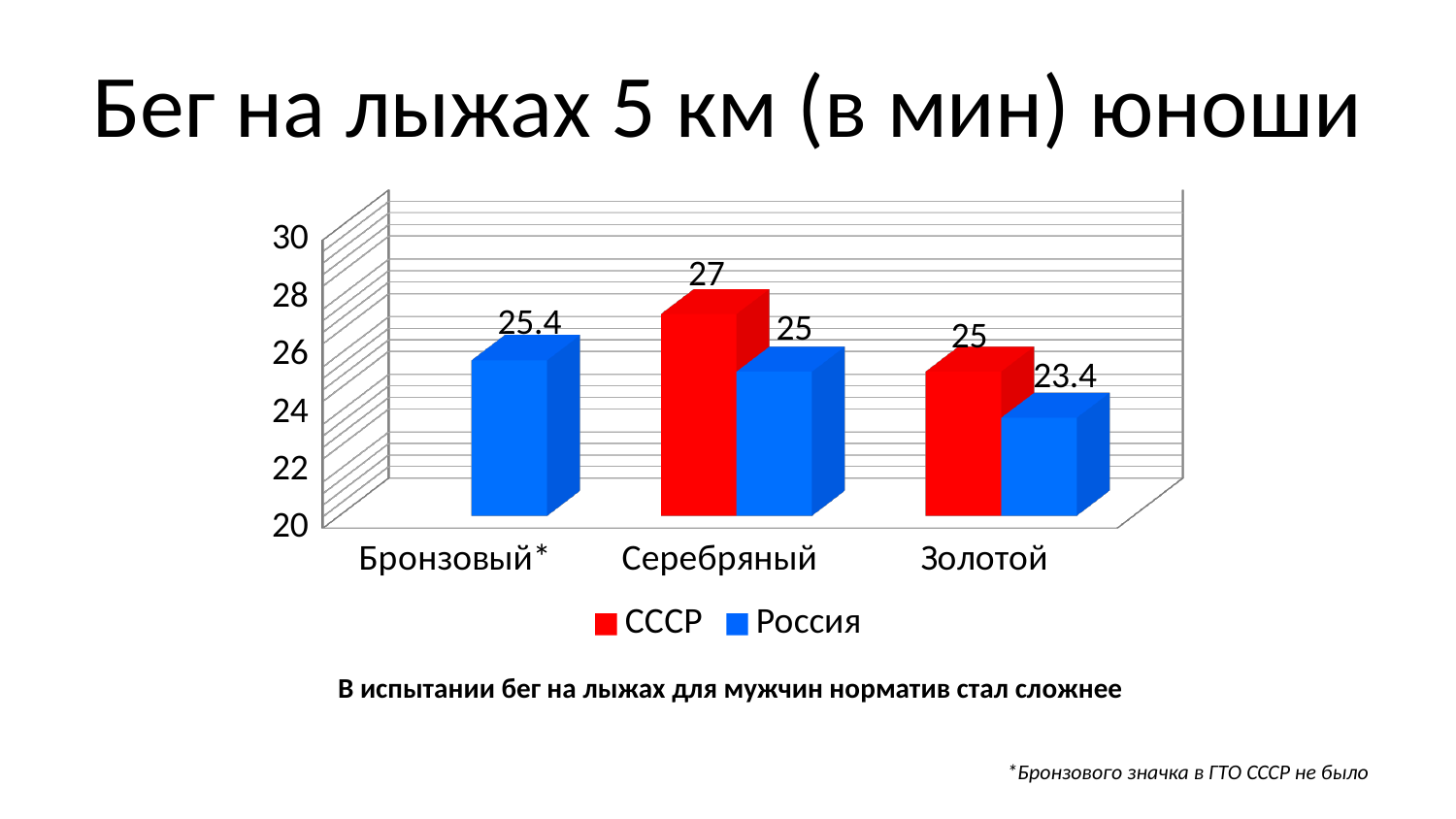

# Бег на лыжах 5 км (в мин) юноши

[unsupported chart]

В испытании бег на лыжах для мужчин норматив стал сложнее
*Бронзового значка в ГТО СССР не было